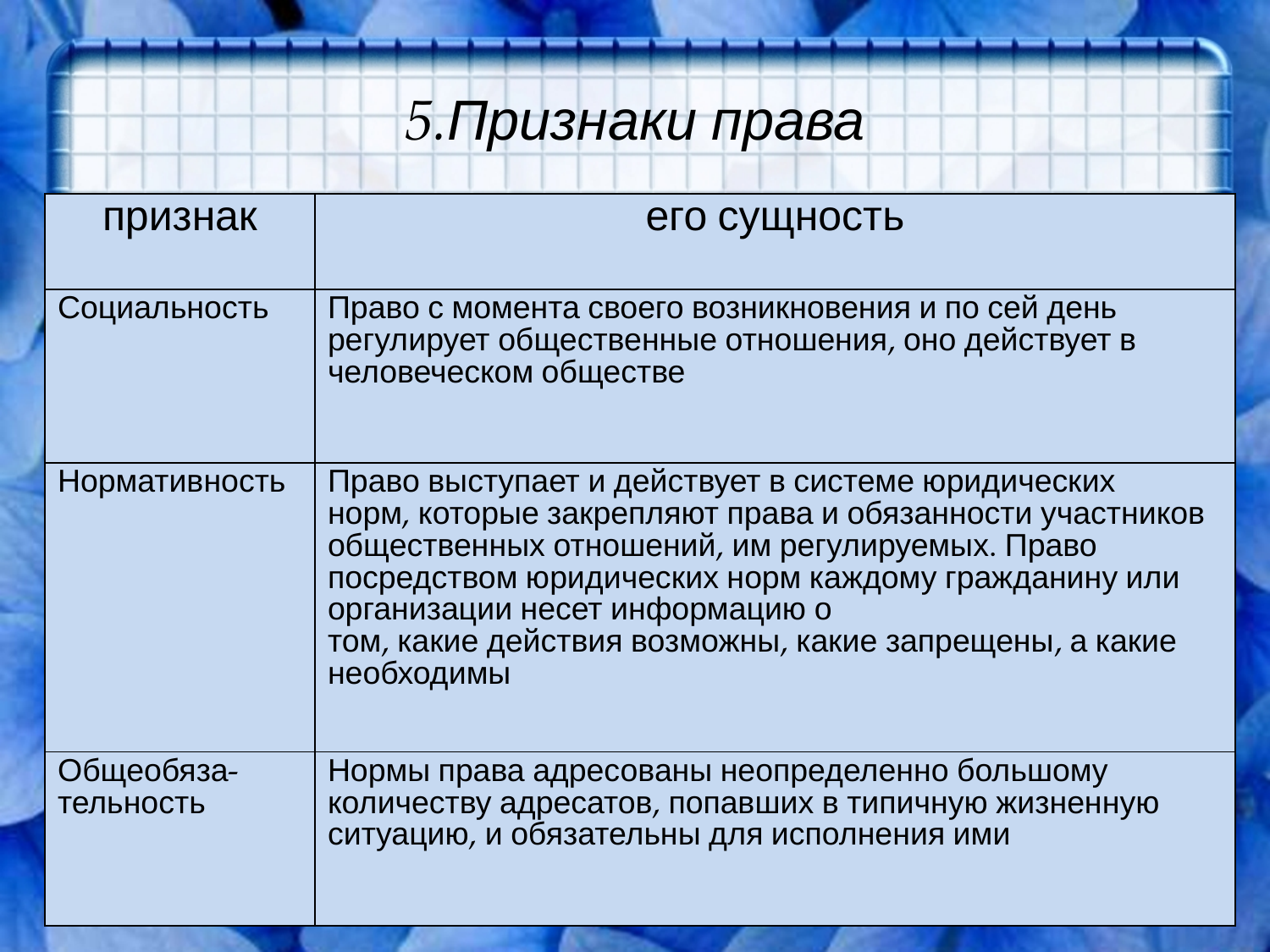

# 5.Признаки права
| признак | его сущность |
| --- | --- |
| Социальность | Право с момента своего возникновения и по сей день регулирует общественные отношения, оно действует в человеческом обществе |
| Нормативность | Право выступает и действует в системе юридических норм, которые закрепляют права и обязанности участников общественных отношений, им регулируемых. Право посредством юридических норм каждому гражданину или организации несет информацию о том, какие действия возможны, какие запрещены, а какие необходимы |
| Общеобяза-тельность | Нормы права адресованы неопределенно большому количеству адресатов, попавших в типичную жизненную ситуацию, и обязательны для исполнения ими |
www.sliderpoint.org